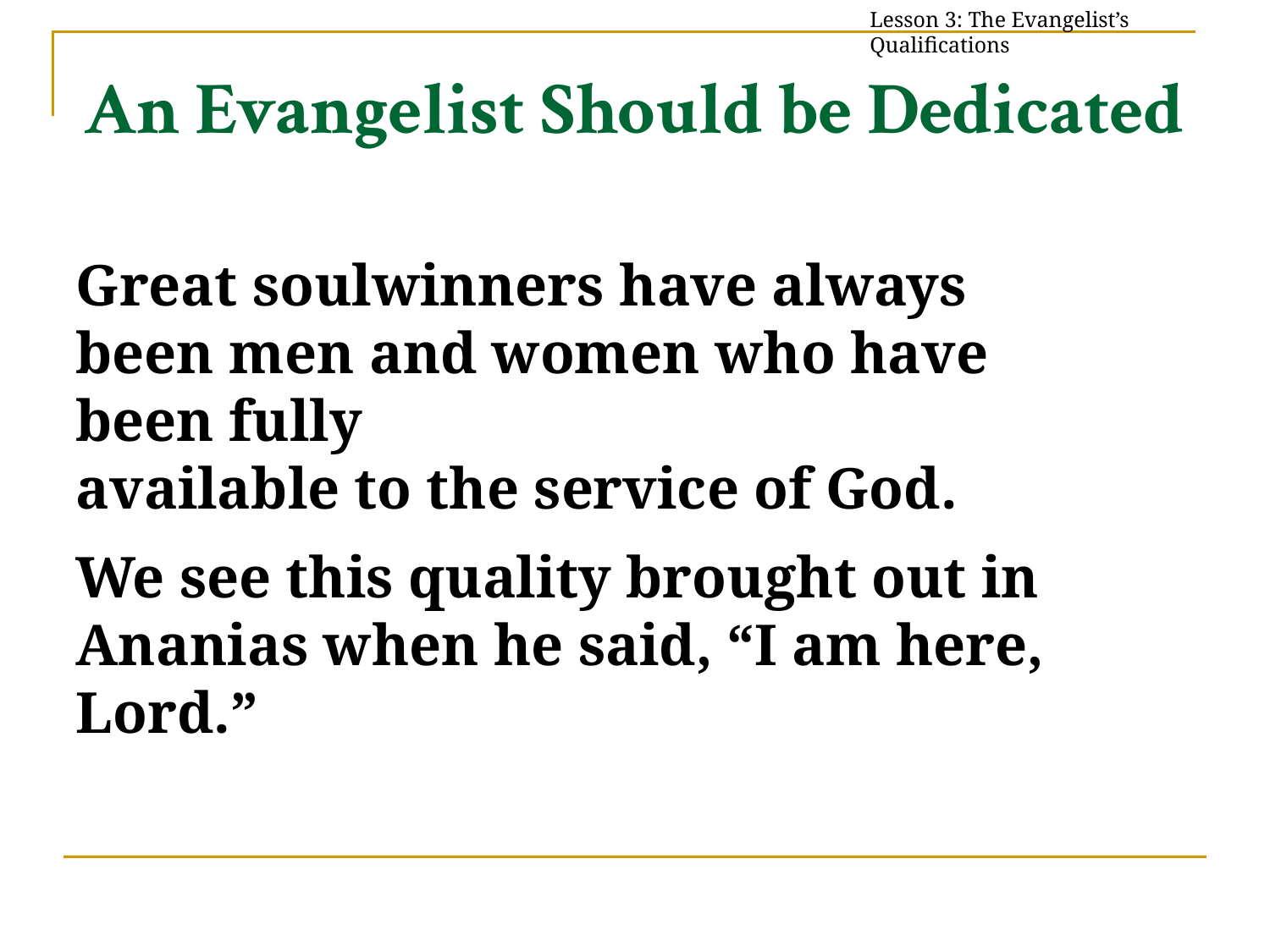

Lesson 3: The Evangelist’s Qualifications
# An Evangelist Should be Dedicated
Great soulwinners have always been men and women who have been fully
available to the service of God.
We see this quality brought out in Ananias when he said, “I am here, Lord.”